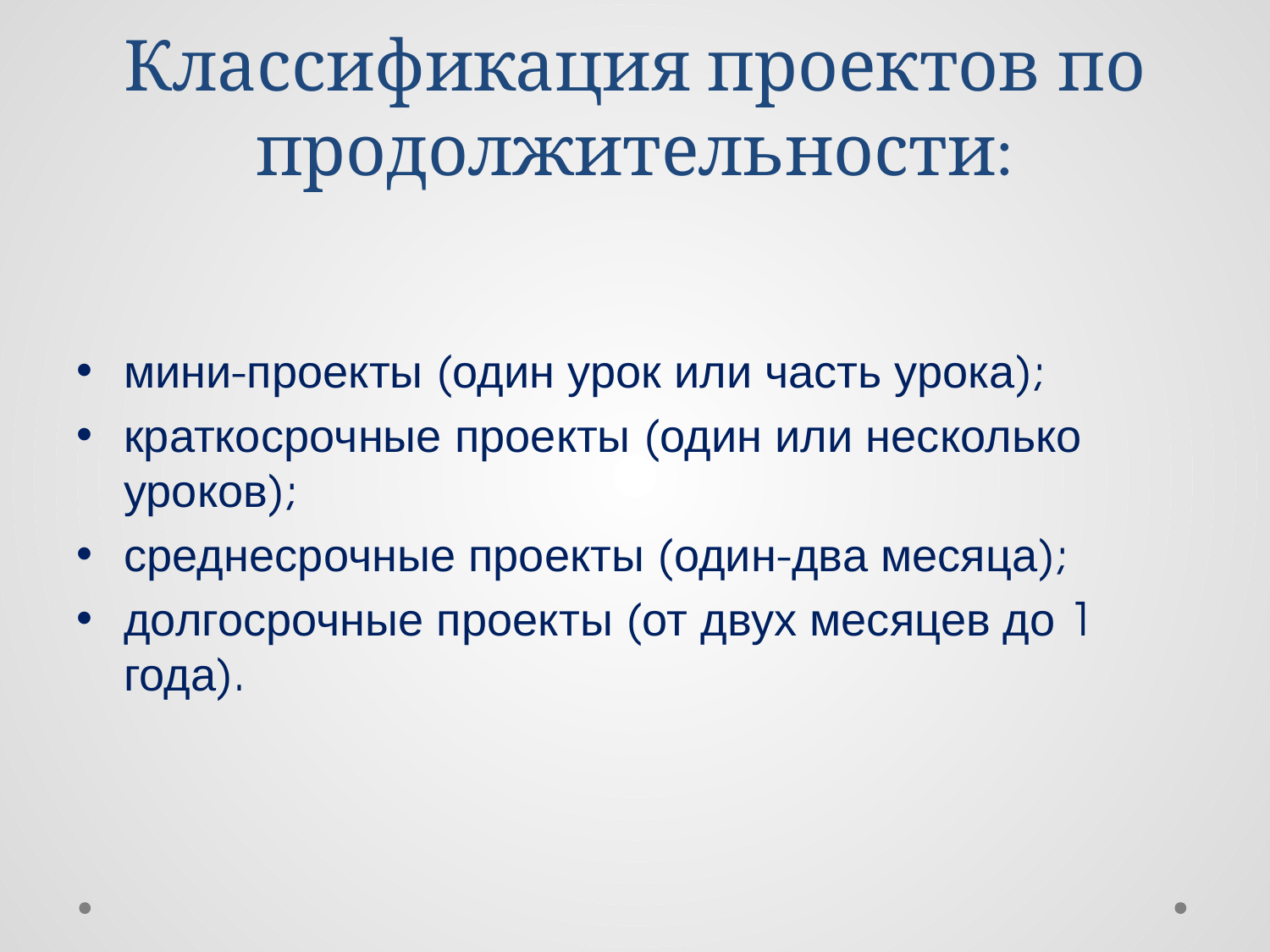

Классификация проектов по продолжительности:
мини-проекты (один урок или часть урока);
краткосрочные проекты (один или несколько уроков);
среднесрочные проекты (один-два месяца);
долгосрочные проекты (от двух месяцев до 1 года).